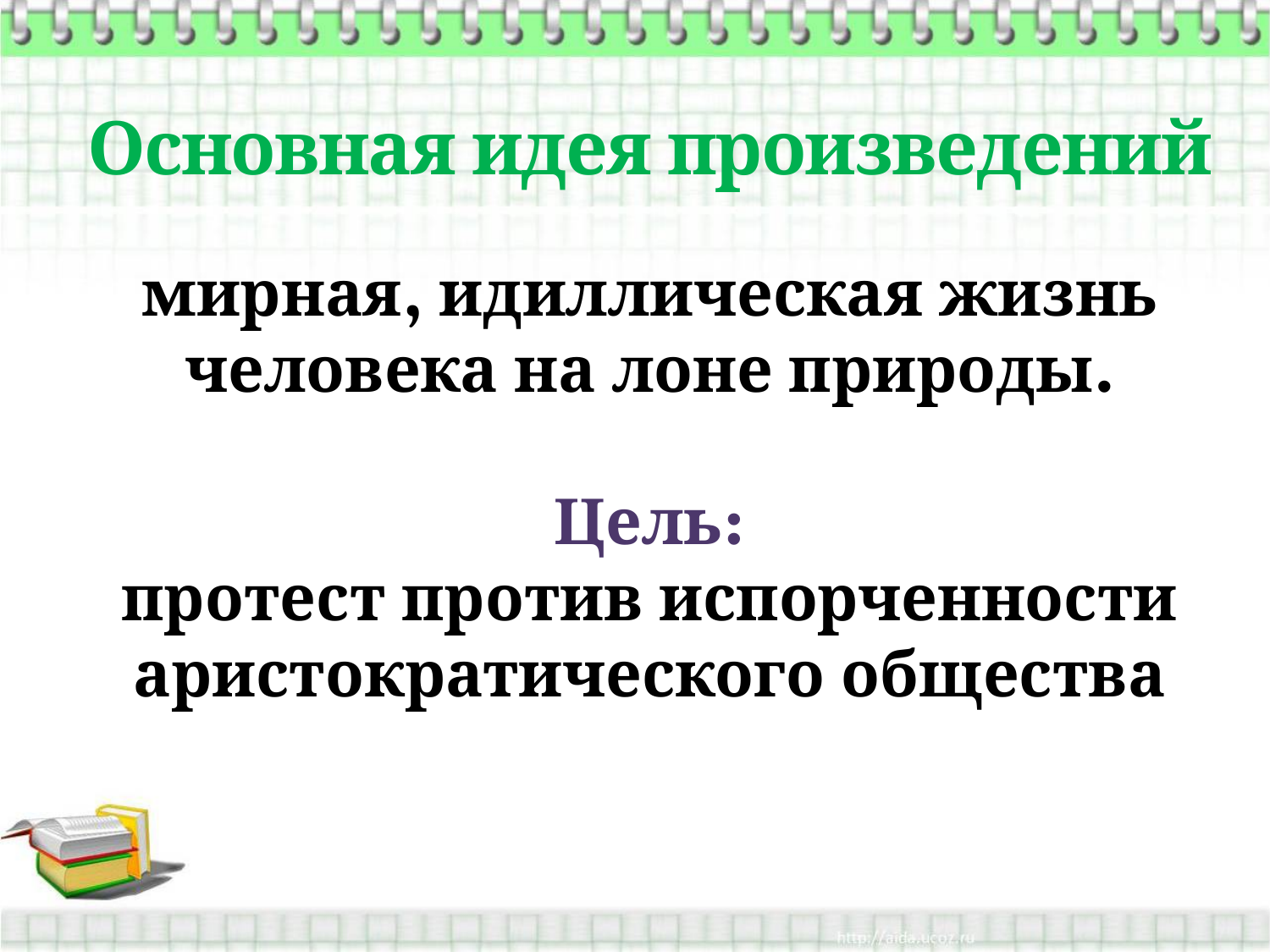

# Основная идея произведений
мирная, идиллическая жизнь человека на лоне природы.

 Цель:
протест против испорченности аристократического общества